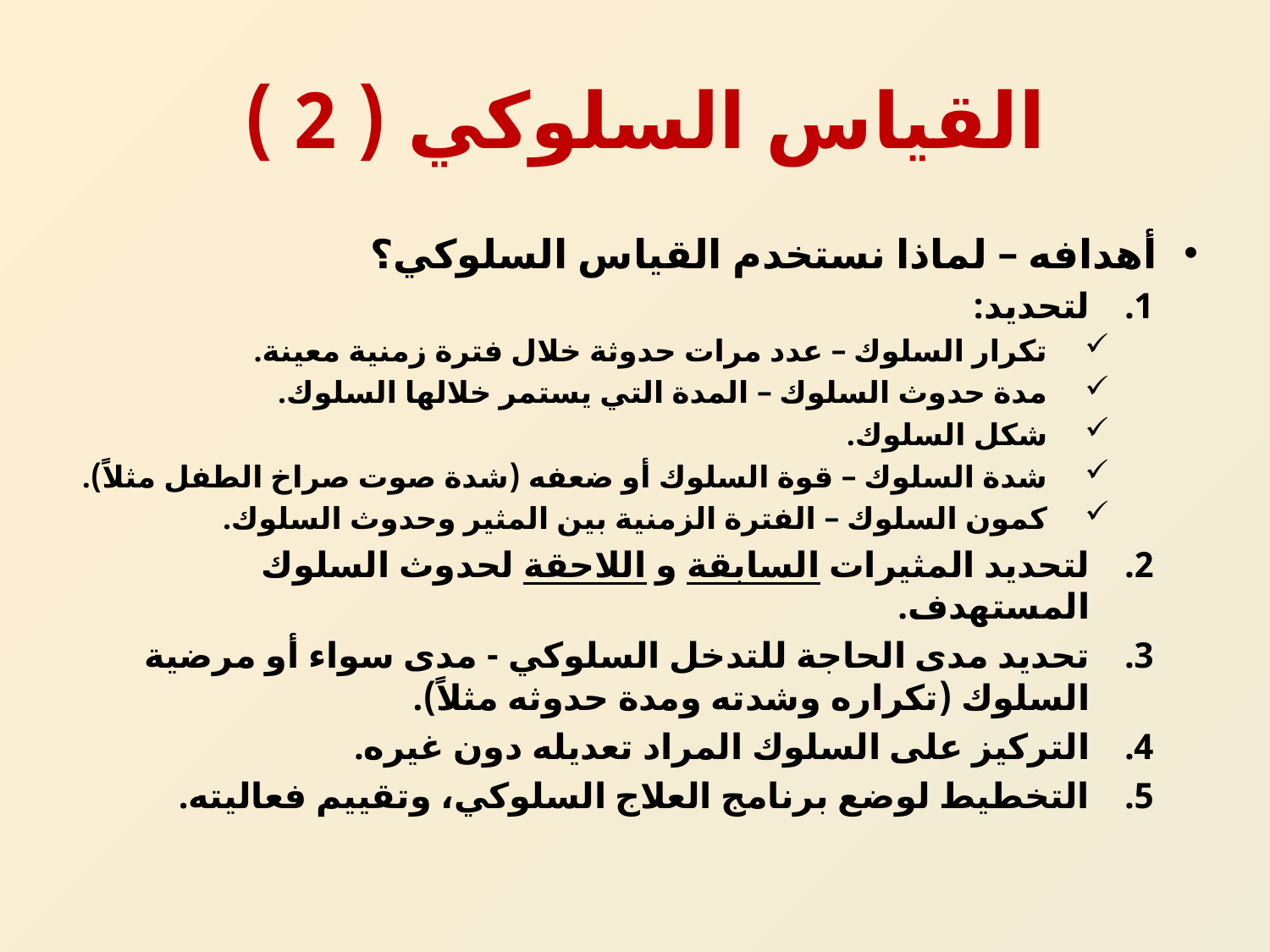

# القياس السلوكي ( 2 )
أهدافه – لماذا نستخدم القياس السلوكي؟
لتحديد:
تكرار السلوك – عدد مرات حدوثة خلال فترة زمنية معينة.
مدة حدوث السلوك – المدة التي يستمر خلالها السلوك.
شكل السلوك.
شدة السلوك – قوة السلوك أو ضعفه (شدة صوت صراخ الطفل مثلاً).
كمون السلوك – الفترة الزمنية بين المثير وحدوث السلوك.
لتحديد المثيرات السابقة و اللاحقة لحدوث السلوك المستهدف.
تحديد مدى الحاجة للتدخل السلوكي - مدى سواء أو مرضية السلوك (تكراره وشدته ومدة حدوثه مثلاً).
التركيز على السلوك المراد تعديله دون غيره.
التخطيط لوضع برنامج العلاج السلوكي، وتقييم فعاليته.